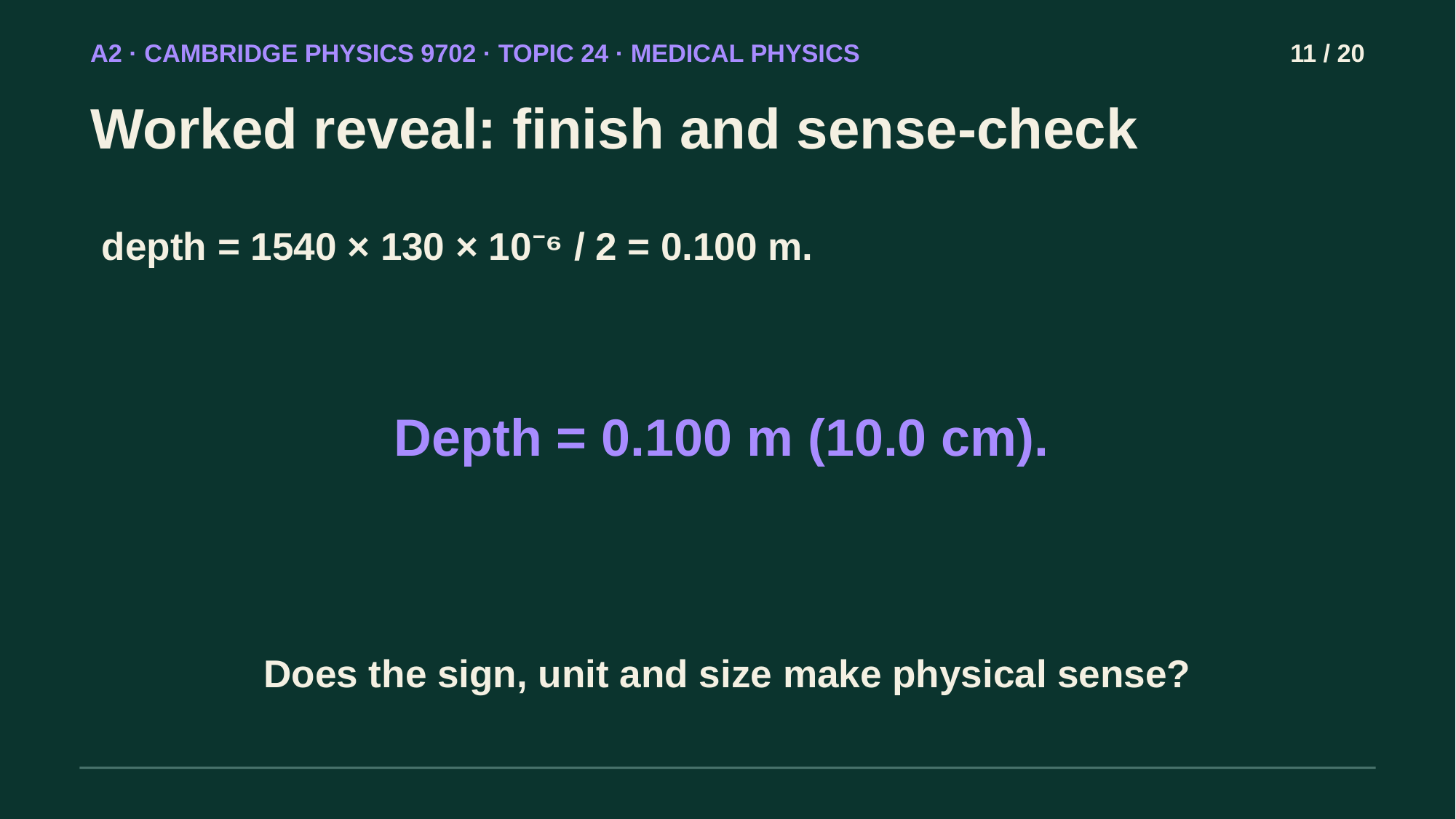

A2 · CAMBRIDGE PHYSICS 9702 · TOPIC 24 · MEDICAL PHYSICS
11 / 20
Worked reveal: finish and sense-check
depth = 1540 × 130 × 10⁻⁶ / 2 = 0.100 m.
Depth = 0.100 m (10.0 cm).
Does the sign, unit and size make physical sense?